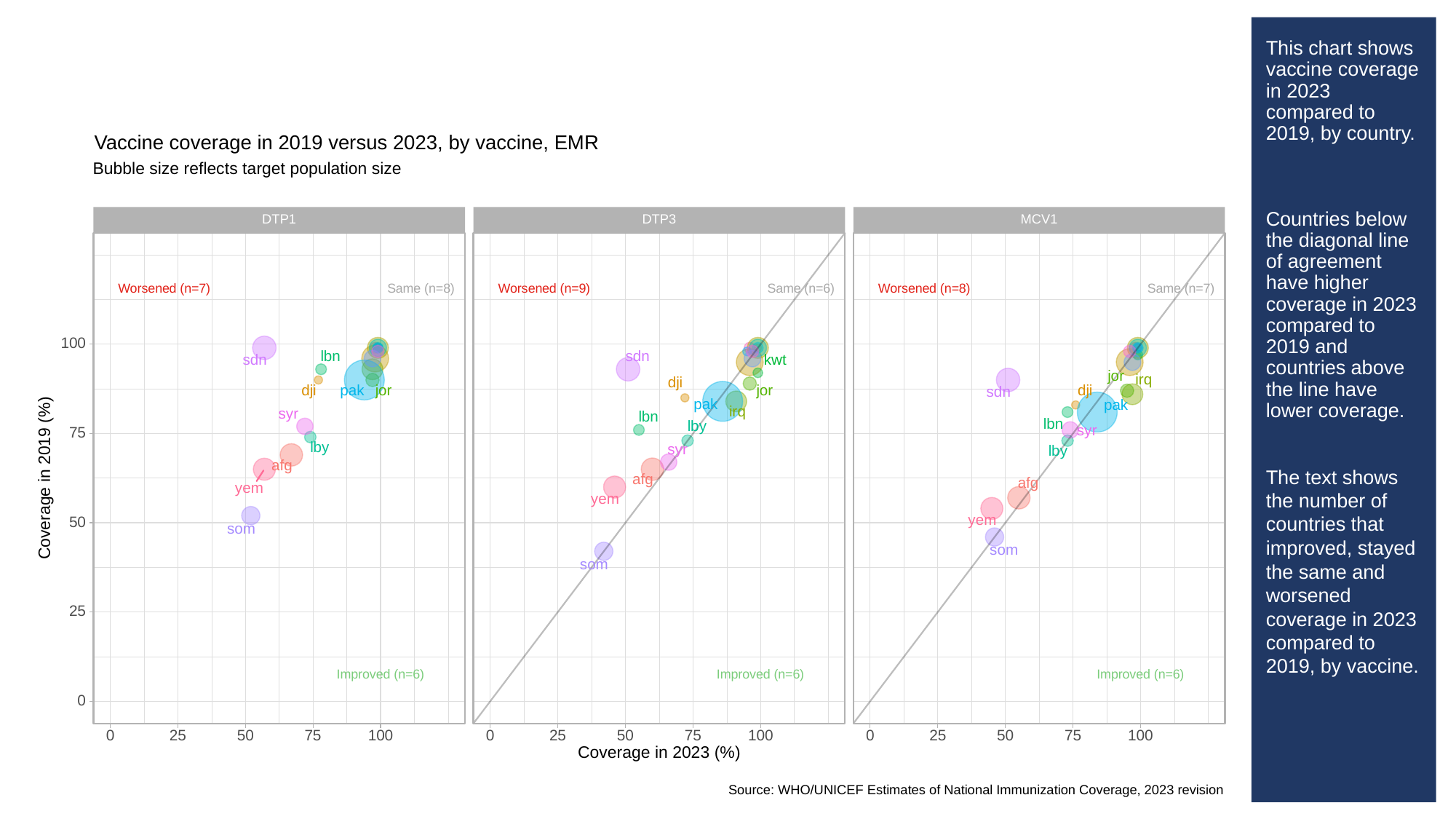

# This chart shows vaccine coverage in 2023 compared to 2019, by country.

Countries below the diagonal line of agreement have higher coverage in 2023 compared to 2019 and countries above the line have lower coverage.

The text shows the number of countries that improved, stayed the same and worsened coverage in 2023 compared to 2019, by vaccine.

Vaccine coverage in 2019 versus 2023, by vaccine, EMR
Bubble size reflects target population size

MCV1
DTP3
DTP1

Worsened (n=7)
Same (n=8)
Worsened (n=9)
Same (n=6)
Worsened (n=8)
Same (n=7)

100

sdn
lbn

sdn
kwt

jor

irq

dji

jor

dji
dji
jor

pak
sdn

pak
pak

irq

syr
lbn

lbn
lby

syr
75

lby

syr
lby

afg
Coverage in 2019 (%)

afg

afg

yem

yem

yem
50

som

som
som

25

Improved (n=6)
Improved (n=6)
Improved (n=6)
0

0
25
50
100
0
25
50
100
0
25
50
100
75
75
75
Coverage in 2023 (%)

Source: WHO/UNICEF Estimates of National Immunization Coverage, 2023 revision